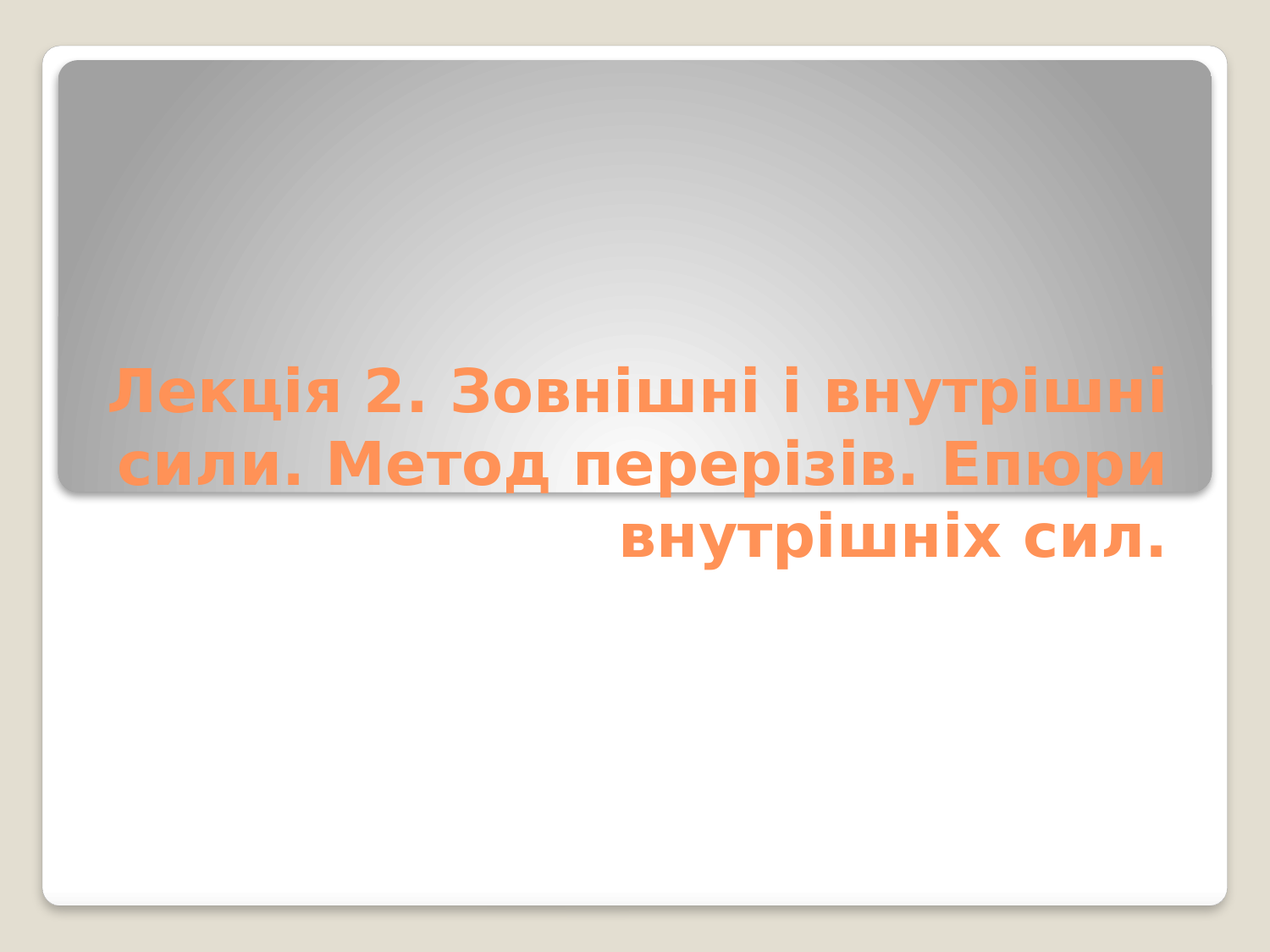

# Лекція 2. Зовнішні і внутрішні сили. Метод перерізів. Епюри внутрішніх сил.